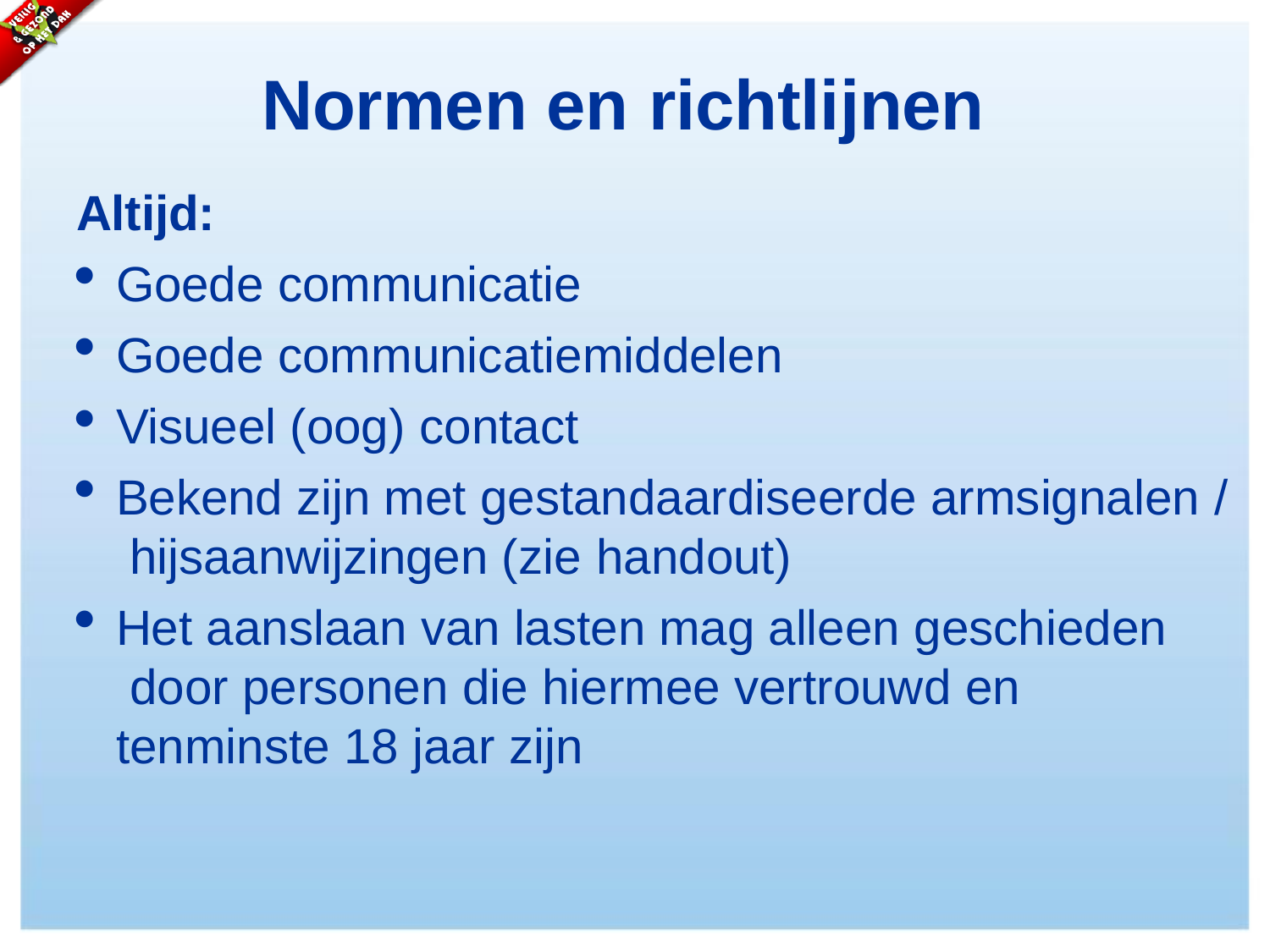

# Normen en richtlijnen
Altijd:
Goede communicatie
Goede communicatiemiddelen
Visueel (oog) contact
Bekend zijn met gestandaardiseerde armsignalen /  hijsaanwijzingen (zie handout)
Het aanslaan van lasten mag alleen geschieden  door personen die hiermee vertrouwd en  tenminste 18 jaar zijn